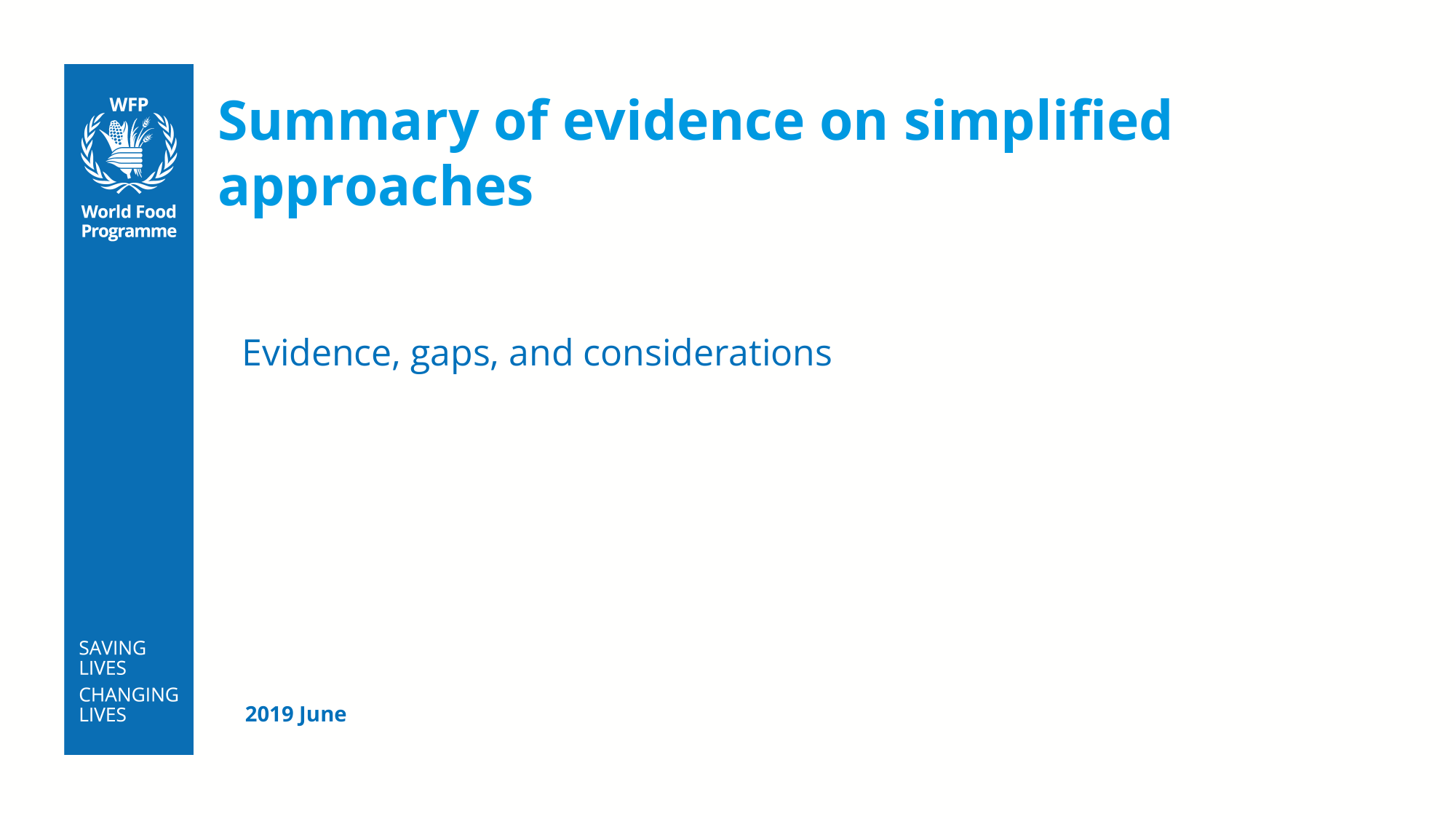

# Summary of evidence on simplified approaches
Evidence, gaps, and considerations
2019 June